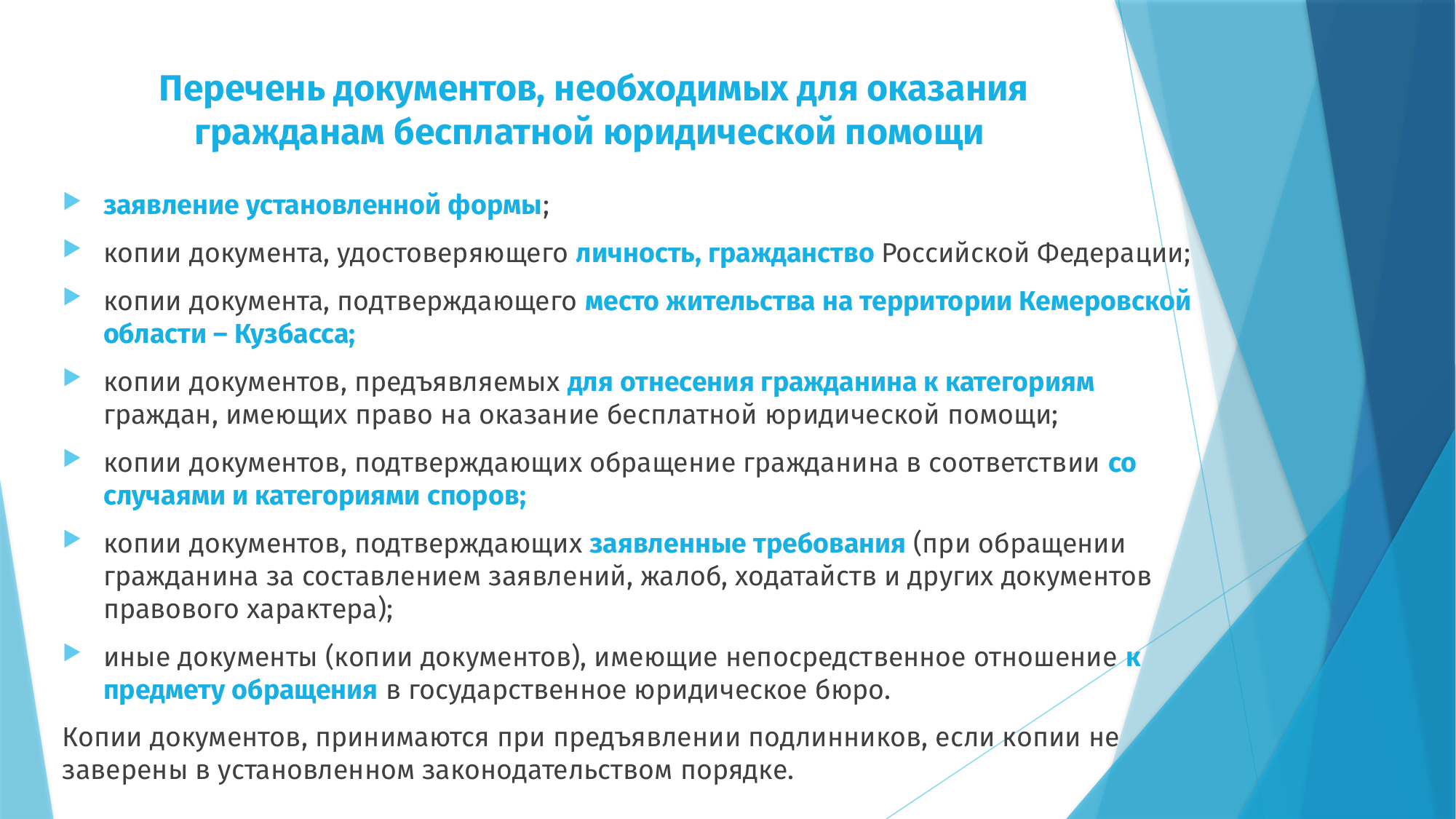

# Перечень документов, необходимых для оказания гражданам бесплатной юридической помощи
заявление установленной формы;
копии документа, удостоверяющего личность, гражданство Российской Федерации;
копии документа, подтверждающего место жительства на территории Кемеровской области – Кузбасса;
копии документов, предъявляемых для отнесения гражданина к категориям граждан, имеющих право на оказание бесплатной юридической помощи;
копии документов, подтверждающих обращение гражданина в соответствии со случаями и категориями споров;
копии документов, подтверждающих заявленные требования (при обращении гражданина за составлением заявлений, жалоб, ходатайств и других документов правового характера);
иные документы (копии документов), имеющие непосредственное отношение к предмету обращения в государственное юридическое бюро.
Копии документов, принимаются при предъявлении подлинников, если копии не заверены в установленном законодательством порядке.